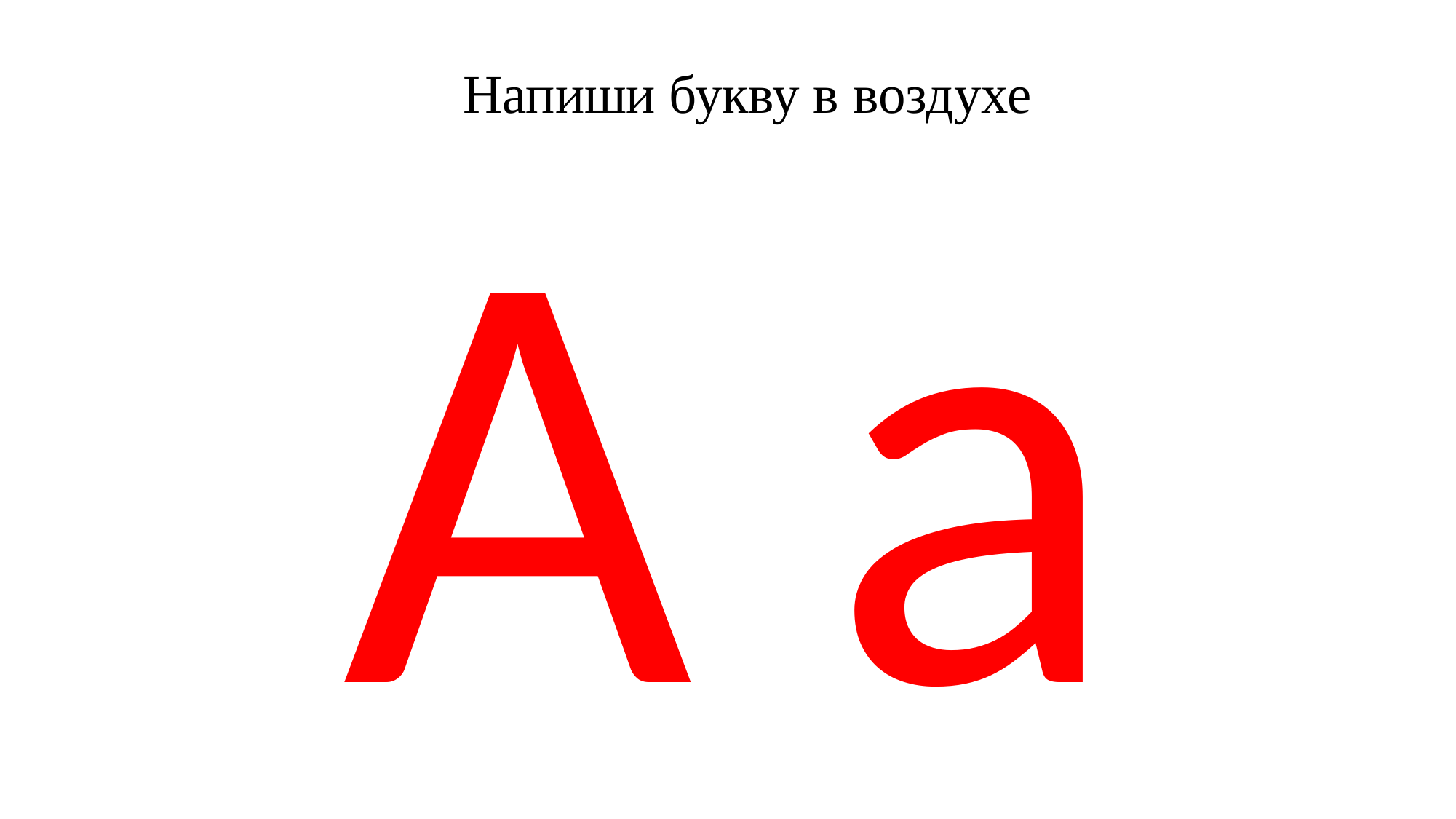

Напиши букву в воздухе
# А а